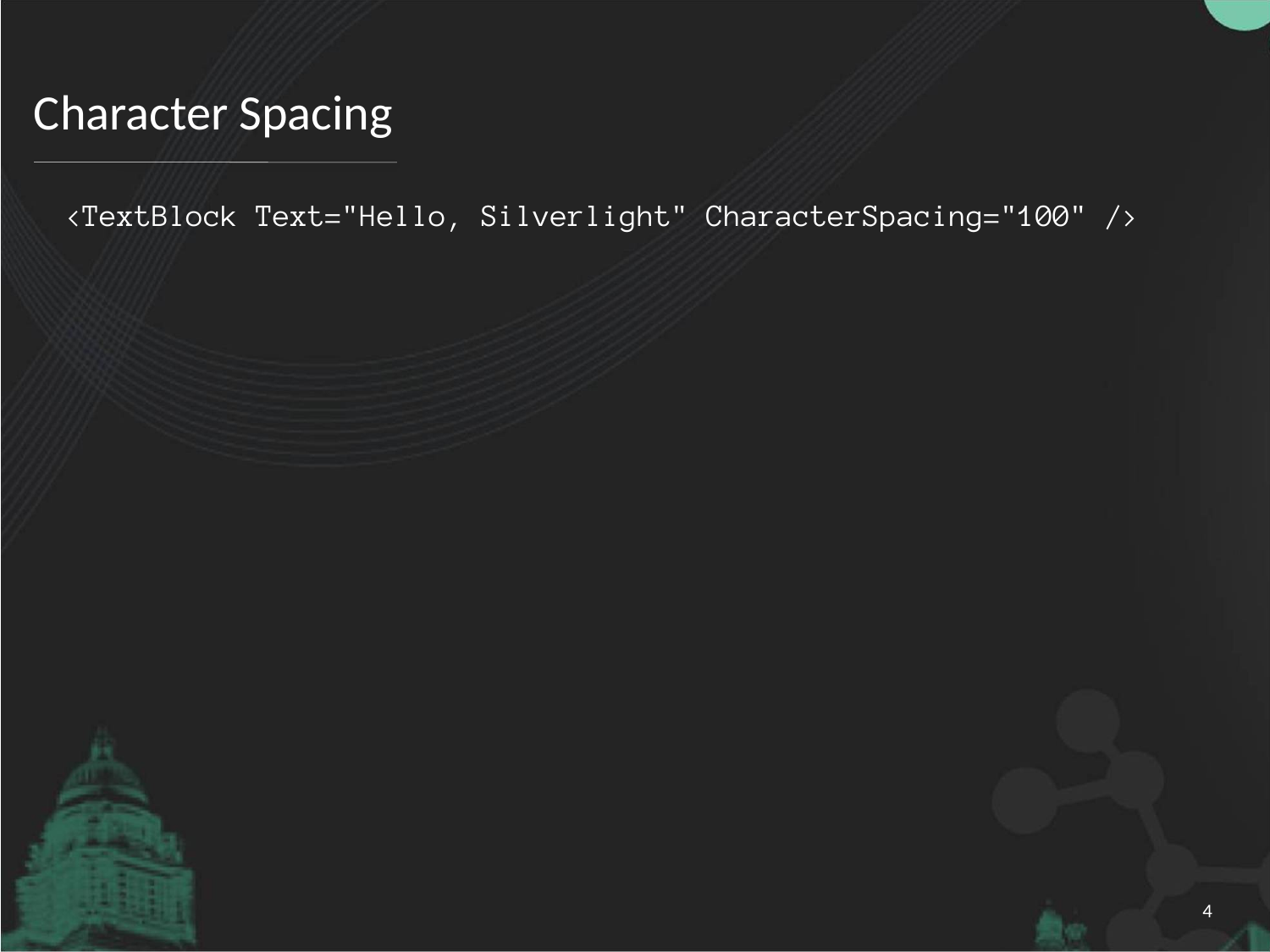

# Character Spacing
<TextBlock Text="Hello, Silverlight" CharacterSpacing="100" />
4